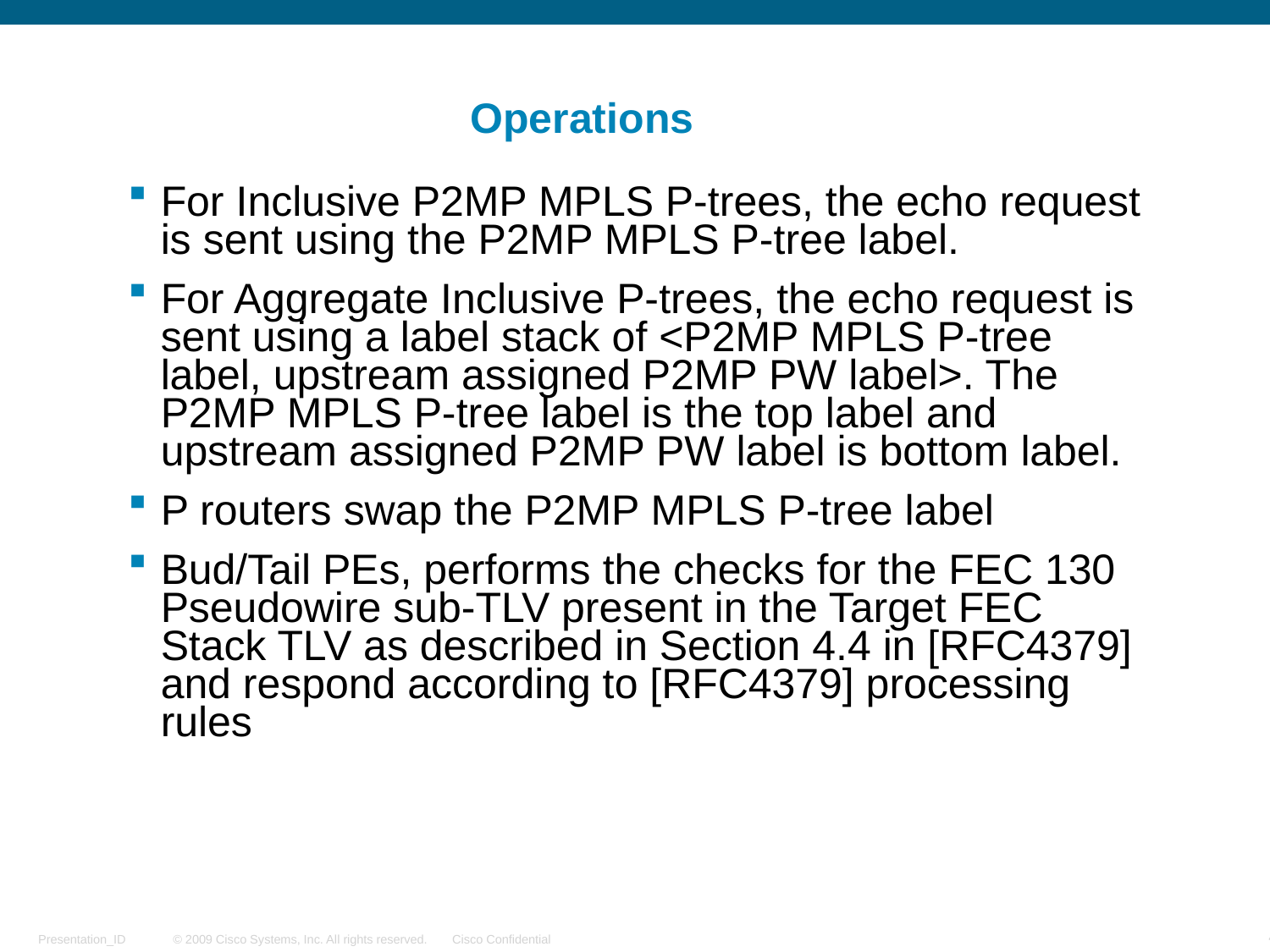

# Operations
For Inclusive P2MP MPLS P-trees, the echo request is sent using the P2MP MPLS P-tree label.
For Aggregate Inclusive P-trees, the echo request is sent using a label stack of <P2MP MPLS P-tree label, upstream assigned P2MP PW label>. The P2MP MPLS P-tree label is the top label and upstream assigned P2MP PW label is bottom label.
P routers swap the P2MP MPLS P-tree label
Bud/Tail PEs, performs the checks for the FEC 130 Pseudowire sub-TLV present in the Target FEC Stack TLV as described in Section 4.4 in [RFC4379] and respond according to [RFC4379] processing rules